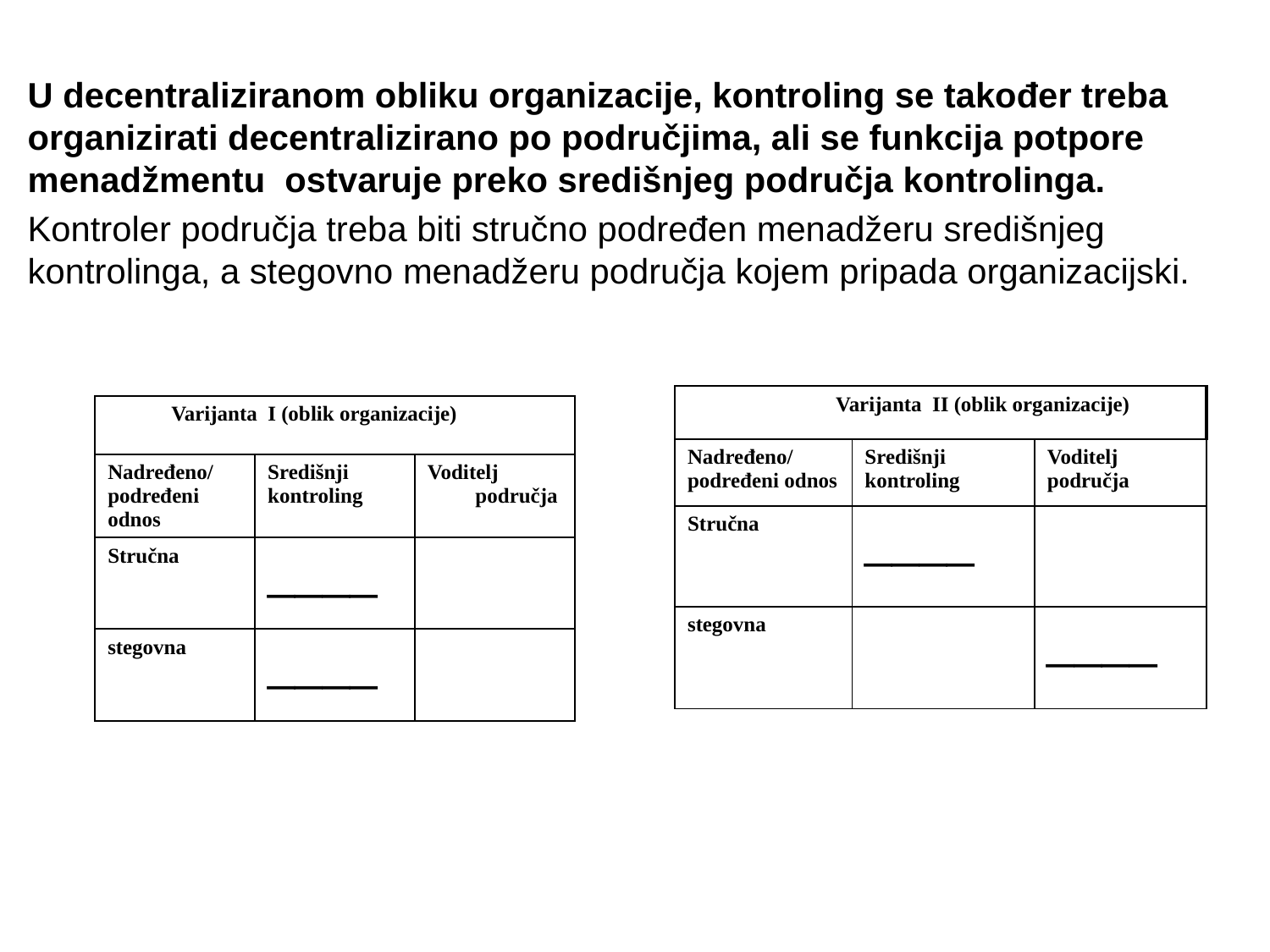

U decentraliziranom obliku organizacije, kontroling se također treba organizirati decentralizirano po područjima, ali se funkcija potpore menadžmentu  ostvaruje preko središnjeg područja kontrolinga.
Kontroler područja treba biti stručno podređen menadžeru središnjeg kontrolinga, a stegovno menadžeru područja kojem pripada organizacijski.

| Varijanta II (oblik organizacije) |  |  |
| --- | --- | --- |
| Nadređeno/podređeni odnos | Središnji kontroling | Voditelj područja |
| Stručna | \_\_\_\_ |  |
| stegovna |  | \_\_\_\_ |
| Varijanta I (oblik organizacije) |  |  |
| --- | --- | --- |
| Nadređeno/podređeni odnos | Središnji kontroling | Voditelj područja |
| Stručna | \_\_\_\_ |  |
| stegovna | \_\_\_\_ |  |